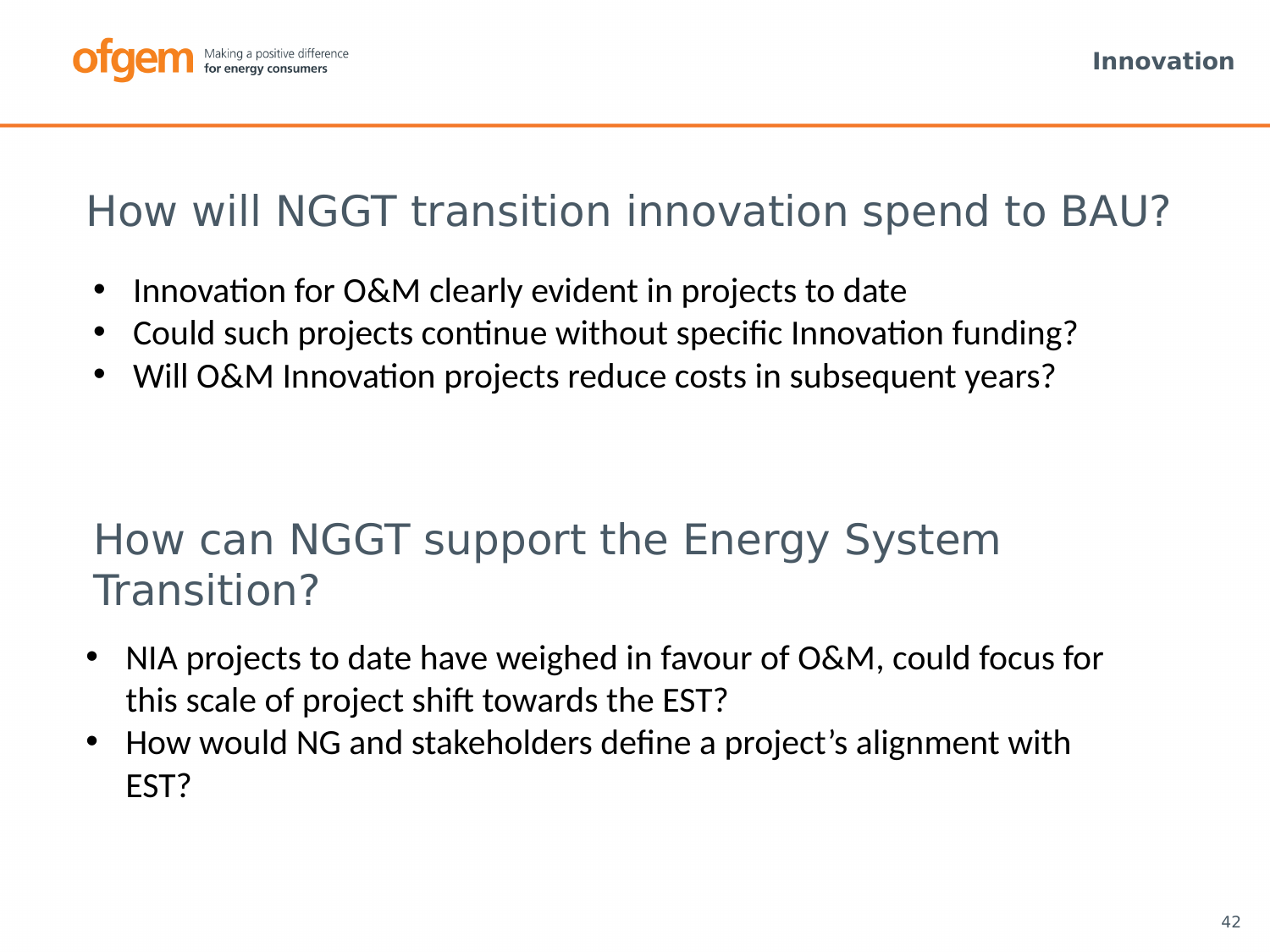

# Innovation
How will NGGT transition innovation spend to BAU?
Innovation for O&M clearly evident in projects to date
Could such projects continue without specific Innovation funding?
Will O&M Innovation projects reduce costs in subsequent years?

How can NGGT support the Energy System Transition?
NIA projects to date have weighed in favour of O&M, could focus for this scale of project shift towards the EST?
How would NG and stakeholders define a project’s alignment with EST?

42